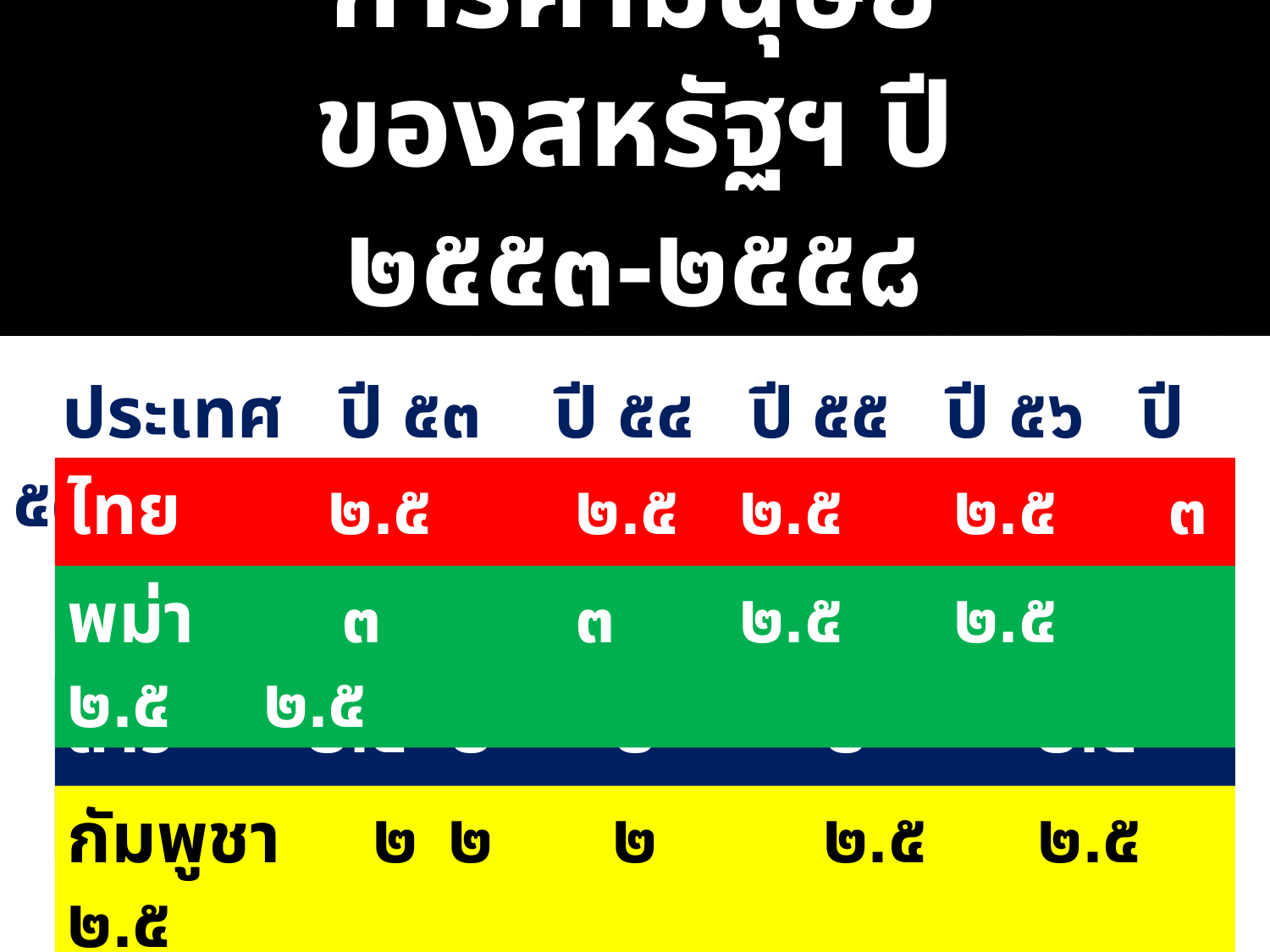

# การจัดระดับสถานการณ์การค้ามนุษย์ ของสหรัฐฯ ปี ๒๕๕๓-๒๕๕๘
  ประเทศ   ปี ๕๓    ปี ๕๔   ปี ๕๕   ปี ๕๖   ปี ๕๗   ปี ๕๘

ไทย        ๒.๕ 	๒.๕	  ๒.๕      ๒.๕      ๓        ๓
พม่า        ๓	  	๓	  ๒.๕      ๒.๕      ๒.๕     ๒.๕
ลาว	      ๒.๕	๒	  ๒         ๒         ๒.๕     ๒.๕
กัมพูชา     ๒	๒	  ๒         ๒.๕      ๒.๕     ๒.๕